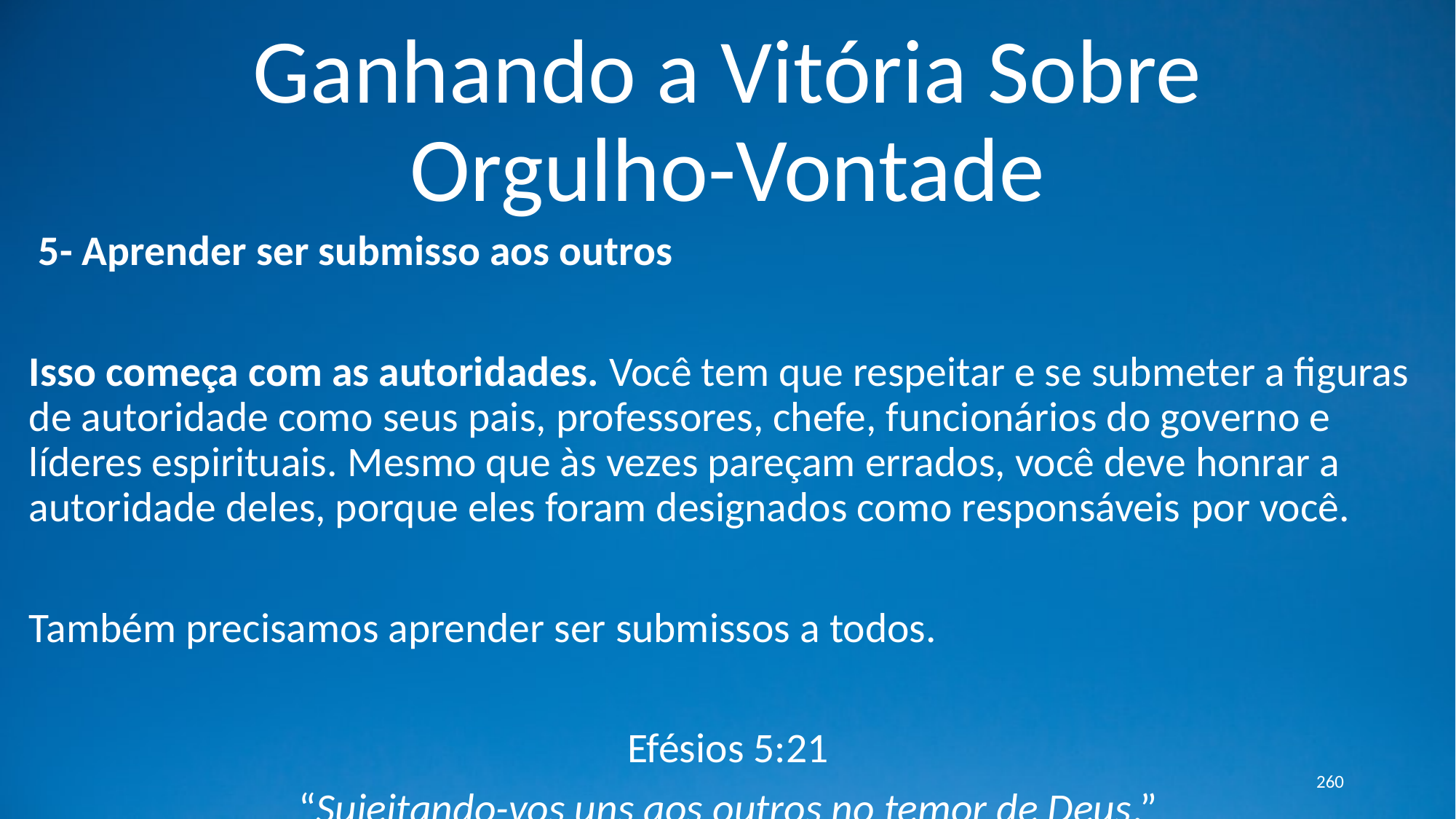

# Ganhando a Vitória Sobre Orgulho-Vontade
 5- Aprender ser submisso aos outros

Isso começa com as autoridades. Você tem que respeitar e se submeter a figuras de autoridade como seus pais, professores, chefe, funcionários do governo e líderes espirituais. Mesmo que às vezes pareçam errados, você deve honrar a autoridade deles, porque eles foram designados como responsáveis ​​por você.

Também precisamos aprender ser submissos a todos.

Efésios 5:21
“Sujeitando-vos uns aos outros no temor de Deus.”
260